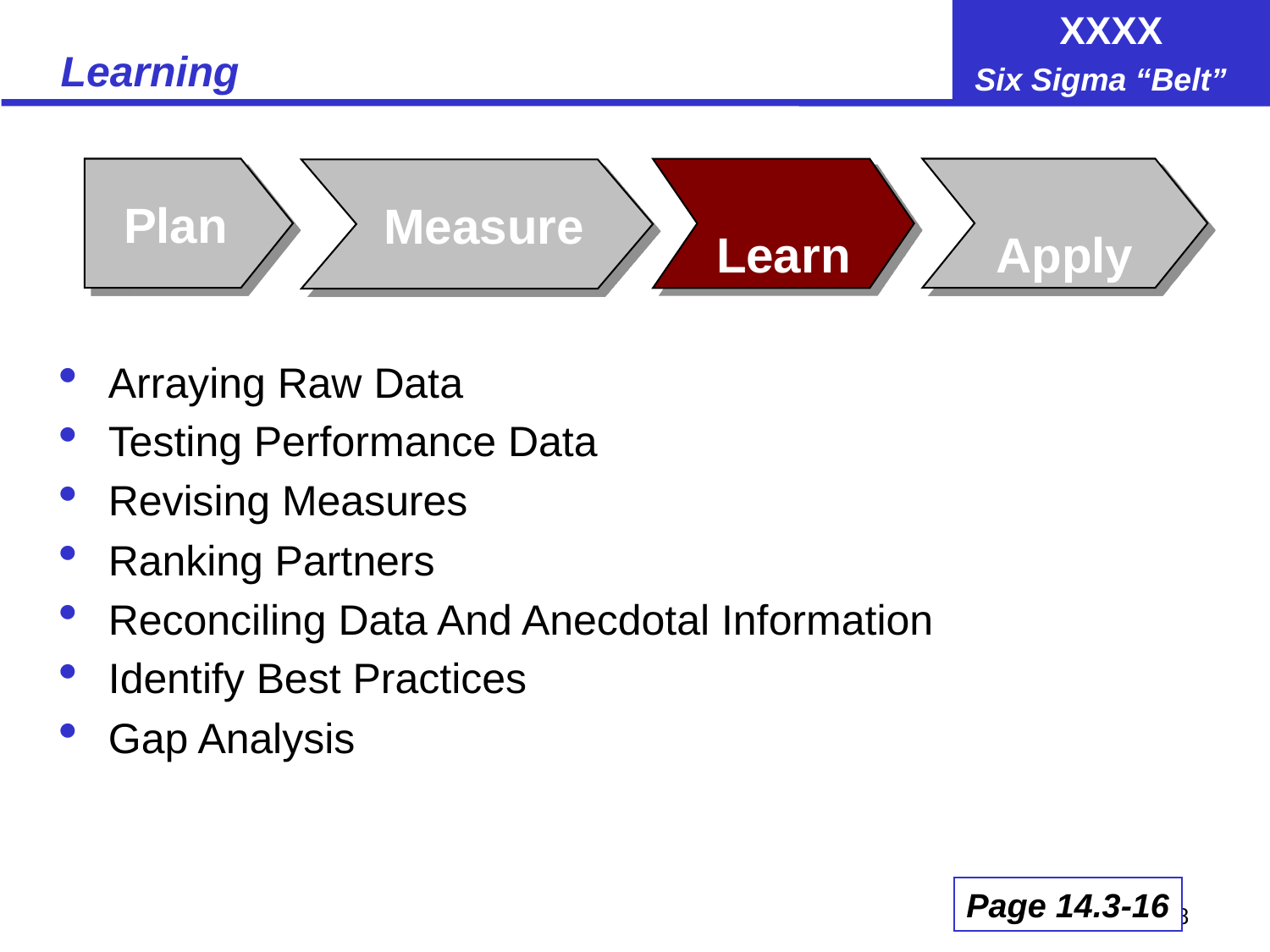

# Learning
Plan
   Apply
  Learn
 Measure
Arraying Raw Data
Testing Performance Data
Revising Measures
Ranking Partners
Reconciling Data And Anecdotal Information
Identify Best Practices
Gap Analysis
Page 14.3-16